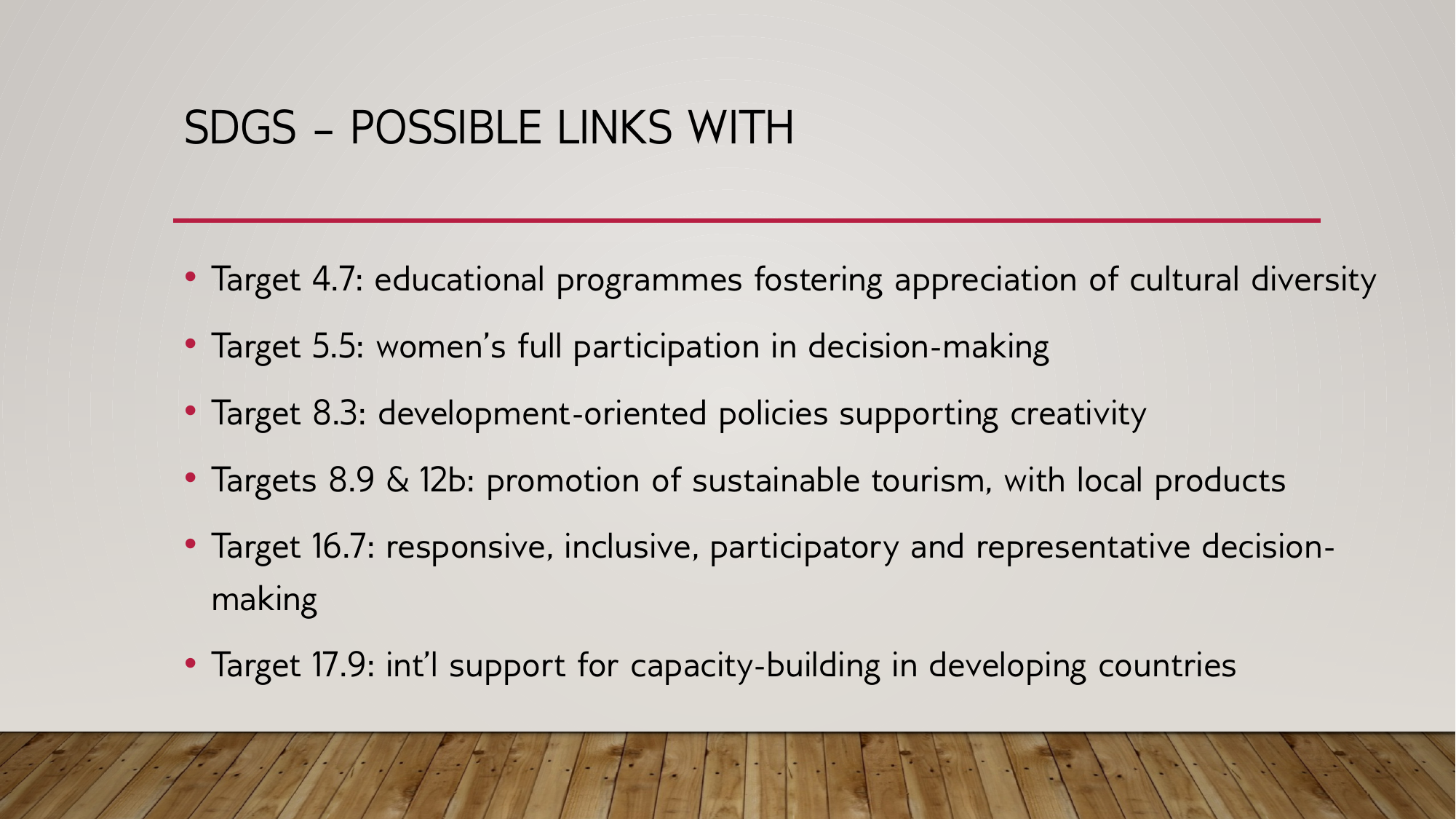

# Sdgs – possible links with
Target 4.7: educational programmes fostering appreciation of cultural diversity
Target 5.5: women’s full participation in decision-making
Target 8.3: development-oriented policies supporting creativity
Targets 8.9 & 12b: promotion of sustainable tourism, with local products
Target 16.7: responsive, inclusive, participatory and representative decision-making
Target 17.9: int’l support for capacity-building in developing countries